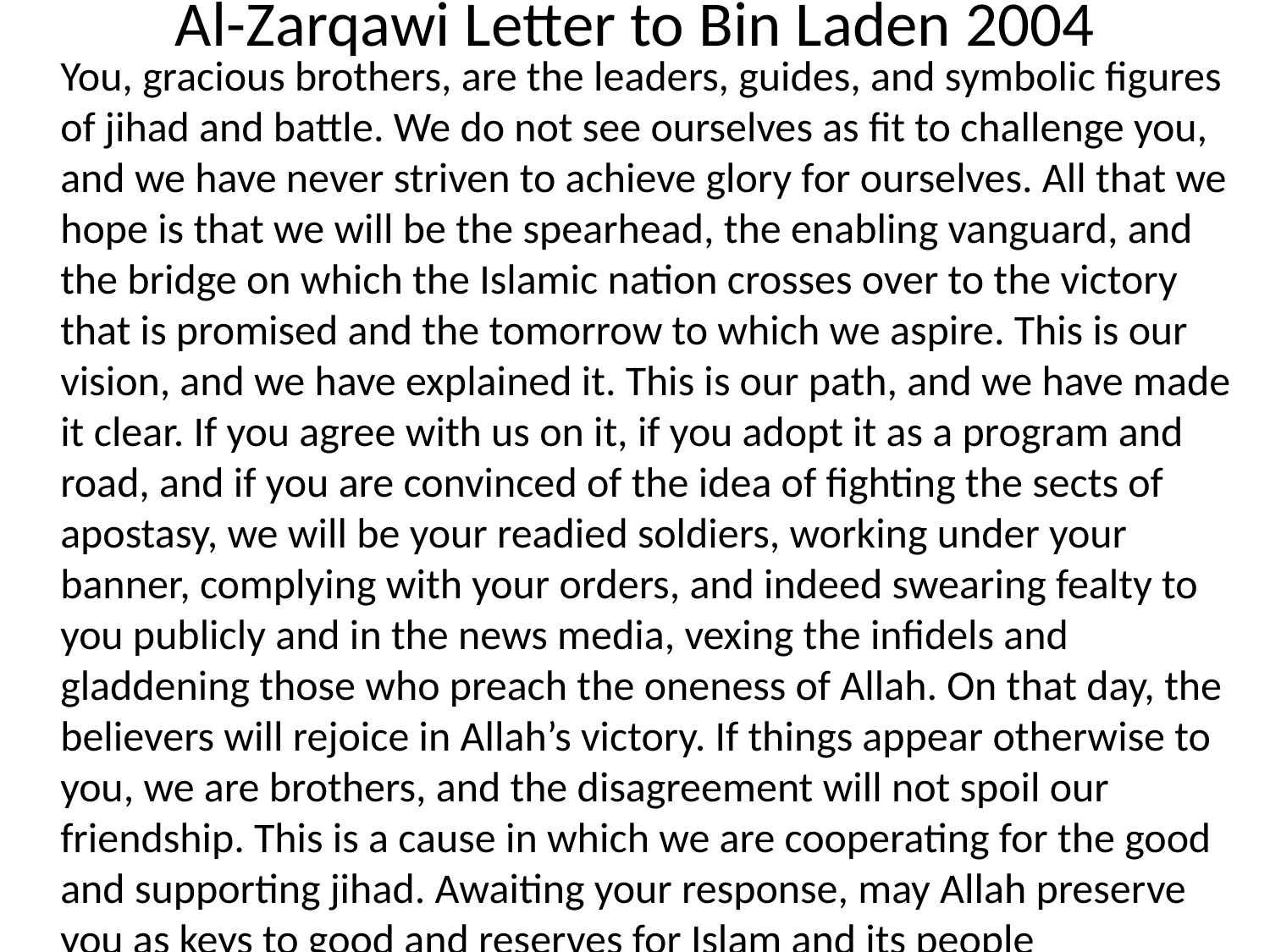

# Al-Zarqawi Letter to Bin Laden 2004
	You, gracious brothers, are the leaders, guides, and symbolic figures of jihad and battle. We do not see ourselves as fit to challenge you, and we have never striven to achieve glory for ourselves. All that we hope is that we will be the spearhead, the enabling vanguard, and the bridge on which the Islamic nation crosses over to the victory that is promised and the tomorrow to which we aspire. This is our vision, and we have explained it. This is our path, and we have made it clear. If you agree with us on it, if you adopt it as a program and road, and if you are convinced of the idea of fighting the sects of apostasy, we will be your readied soldiers, working under your banner, complying with your orders, and indeed swearing fealty to you publicly and in the news media, vexing the infidels and gladdening those who preach the oneness of Allah. On that day, the believers will rejoice in Allah’s victory. If things appear otherwise to you, we are brothers, and the disagreement will not spoil our friendship. This is a cause in which we are cooperating for the good and supporting jihad. Awaiting your response, may Allah preserve you as keys to good and reserves for Islam and its people